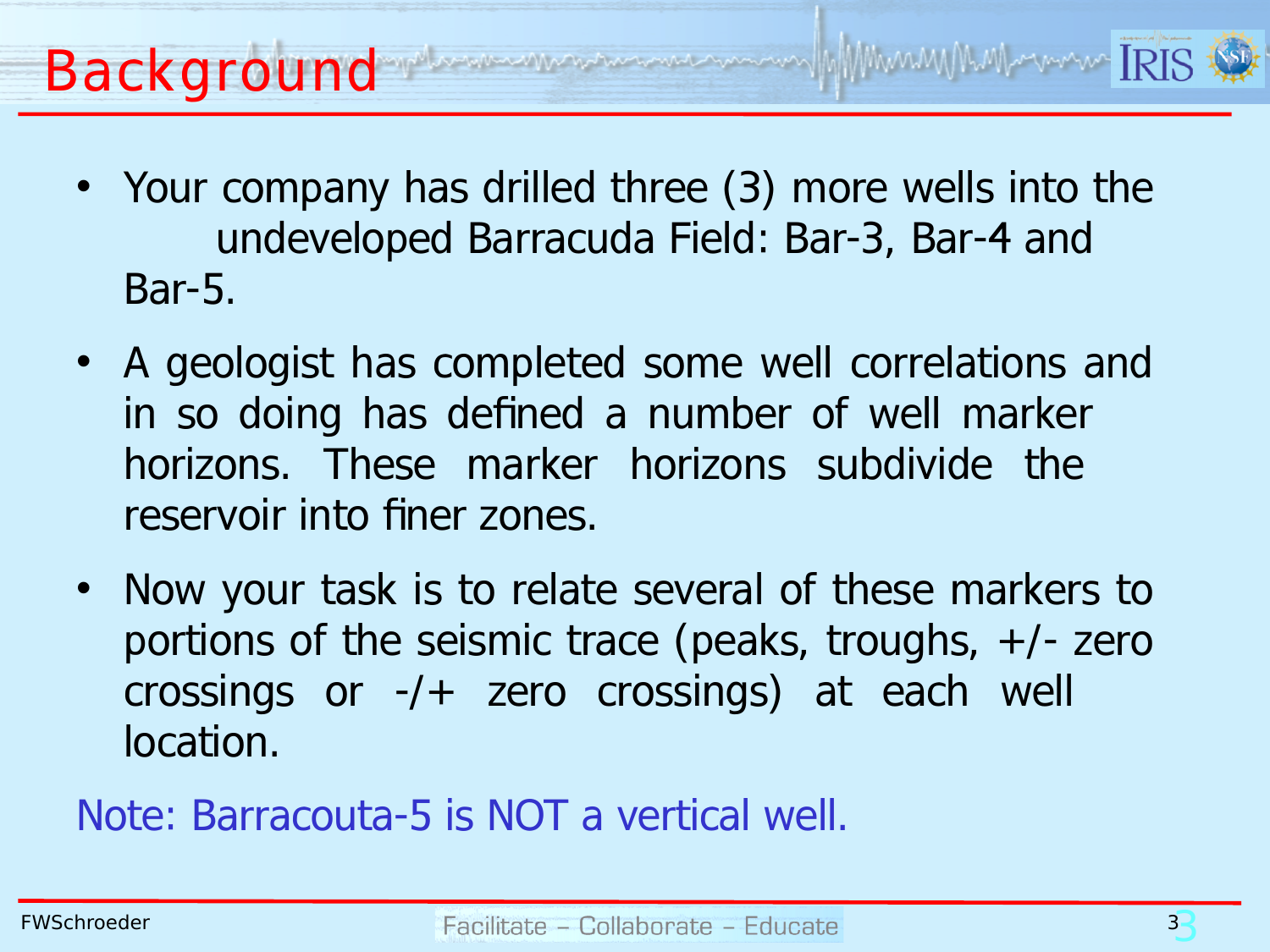

# Background
Your company has drilled three (3) more wells into the        undeveloped Barracuda Field: Bar-3, Bar-4 and 	  Bar-5.
A geologist has completed some well correlations and in so doing has defined a number of well marker    horizons. These marker horizons subdivide the 	  reservoir into finer zones.
Now your task is to relate several of these markers to portions of the seismic trace (peaks, troughs, +/- zero crossings or -/+ zero crossings) at each well 	location.
Note: Barracouta-5 is NOT a vertical well.
3